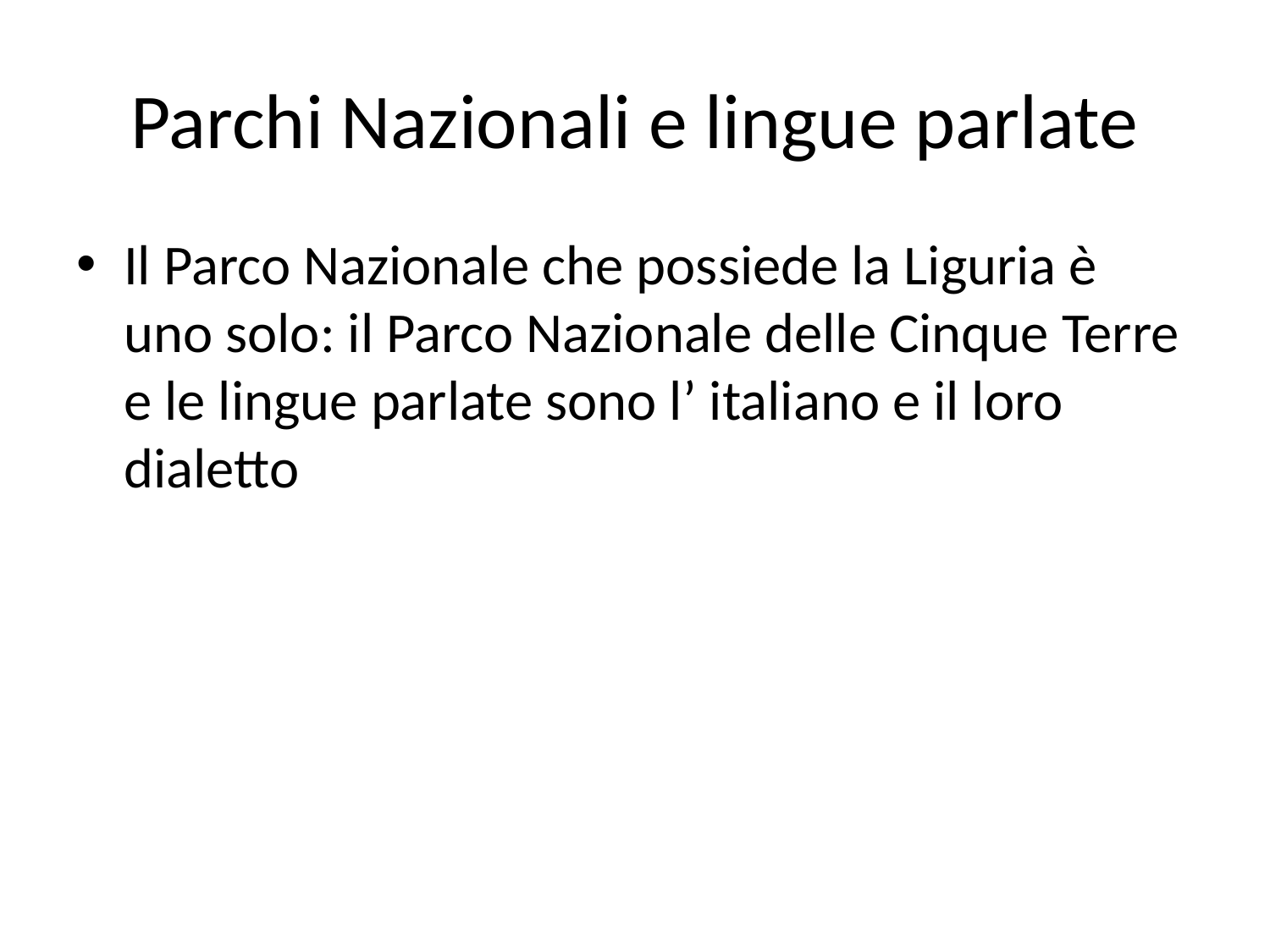

# Parchi Nazionali e lingue parlate
Il Parco Nazionale che possiede la Liguria è uno solo: il Parco Nazionale delle Cinque Terre e le lingue parlate sono l’ italiano e il loro dialetto